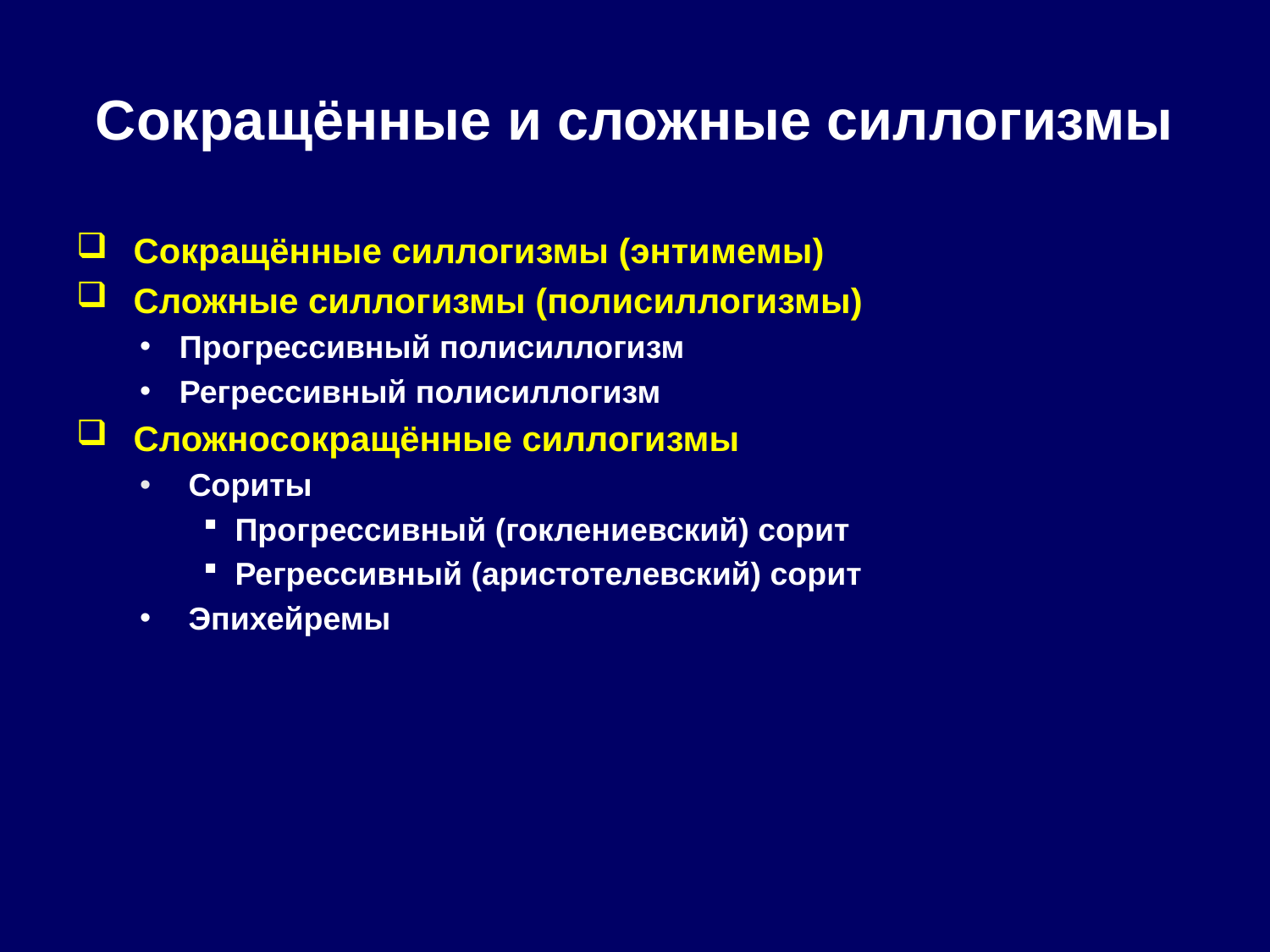

# Сокращённые и сложные силлогизмы
 Сокращённые силлогизмы (энтимемы)
 Сложные силлогизмы (полисиллогизмы)
Прогрессивный полисиллогизм
Регрессивный полисиллогизм
 Сложносокращённые силлогизмы
 Сориты
Прогрессивный (гоклениевский) сорит
Регрессивный (аристотелевский) сорит
 Эпихейремы